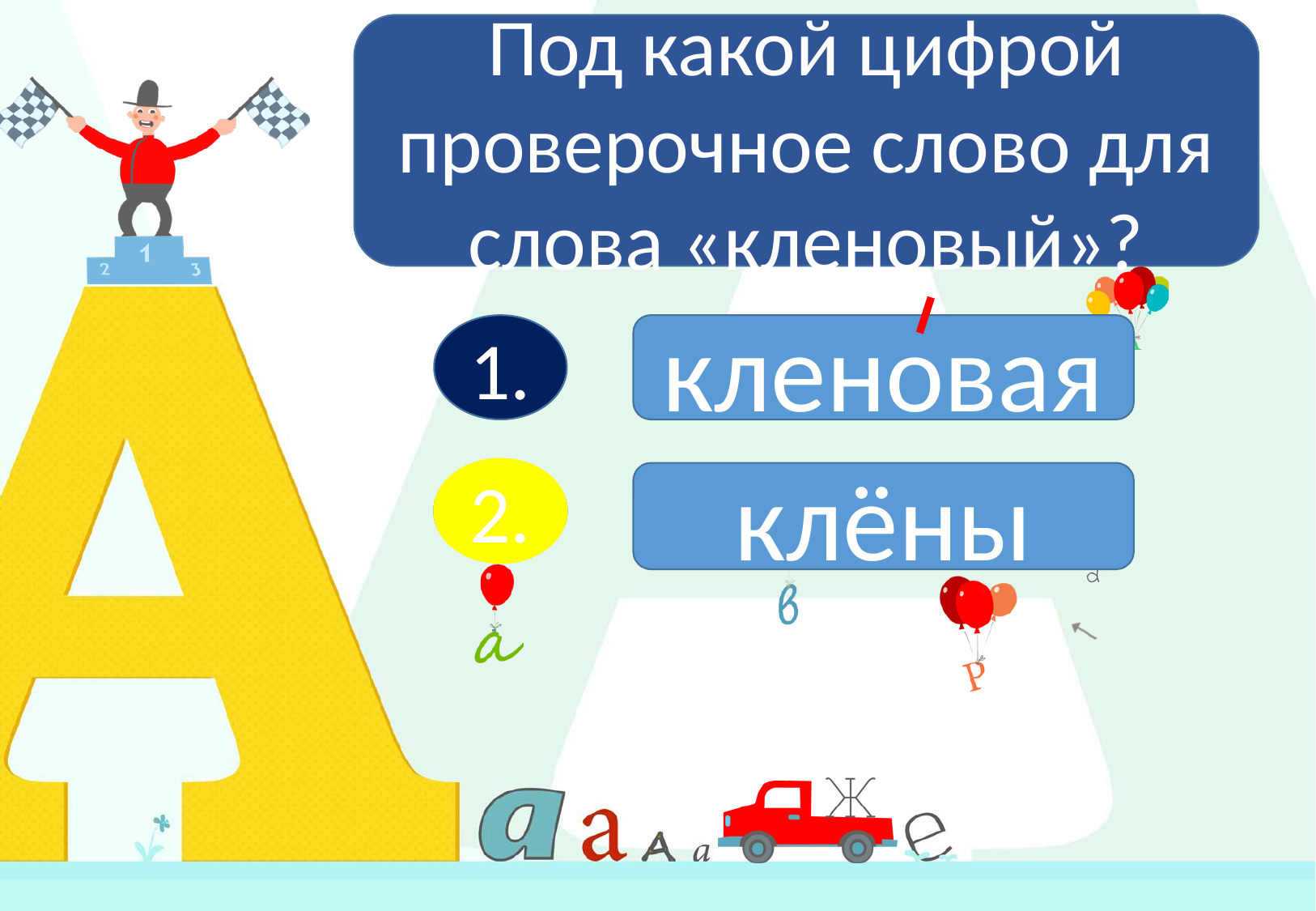

Под какой цифрой проверочное слово для слова «кленовый»?
1.
кленовая
2.
2.
клёны